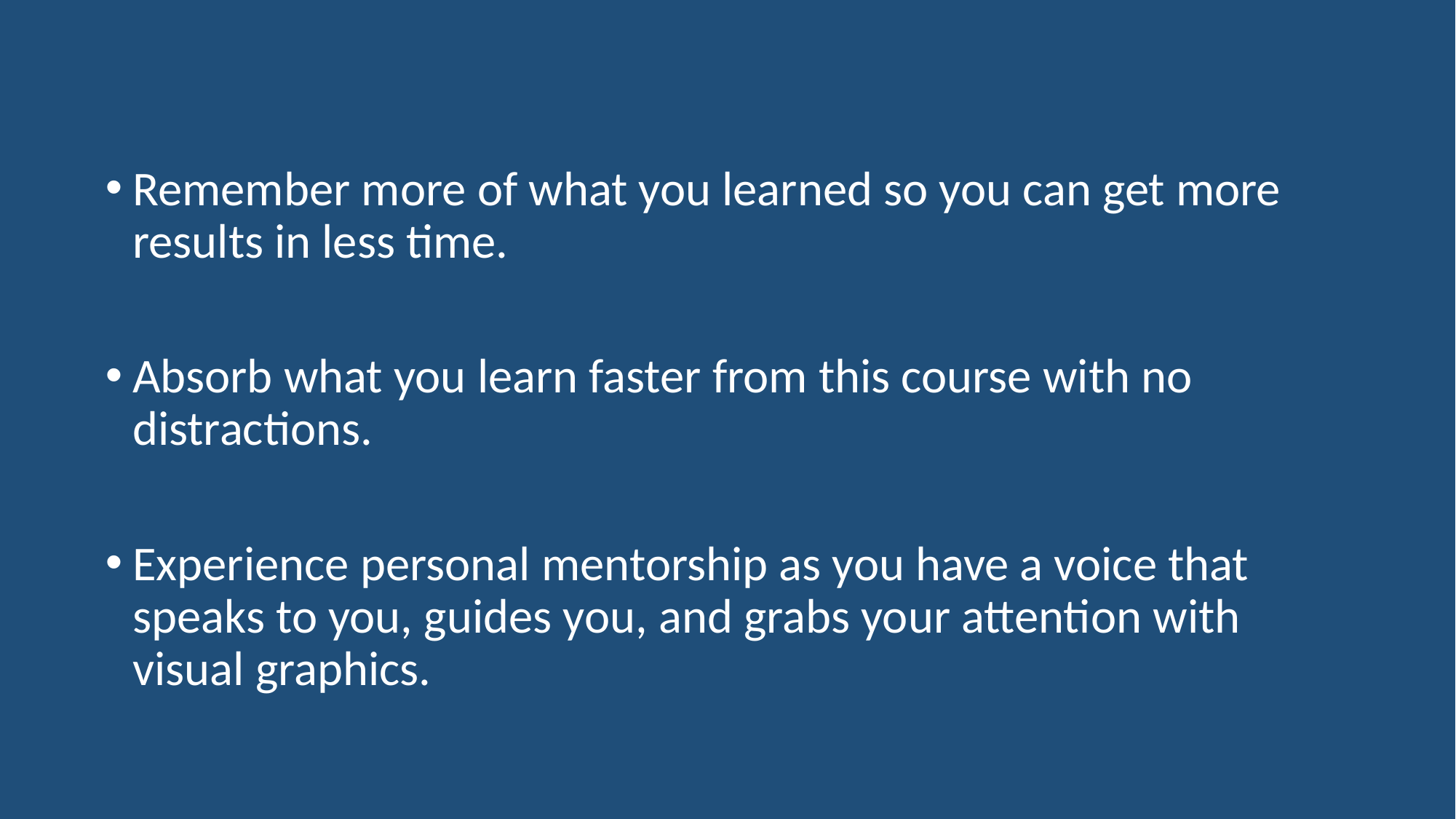

Remember more of what you learned so you can get more results in less time.

Absorb what you learn faster from this course with no distractions.

Experience personal mentorship as you have a voice that speaks to you, guides you, and grabs your attention with visual graphics.